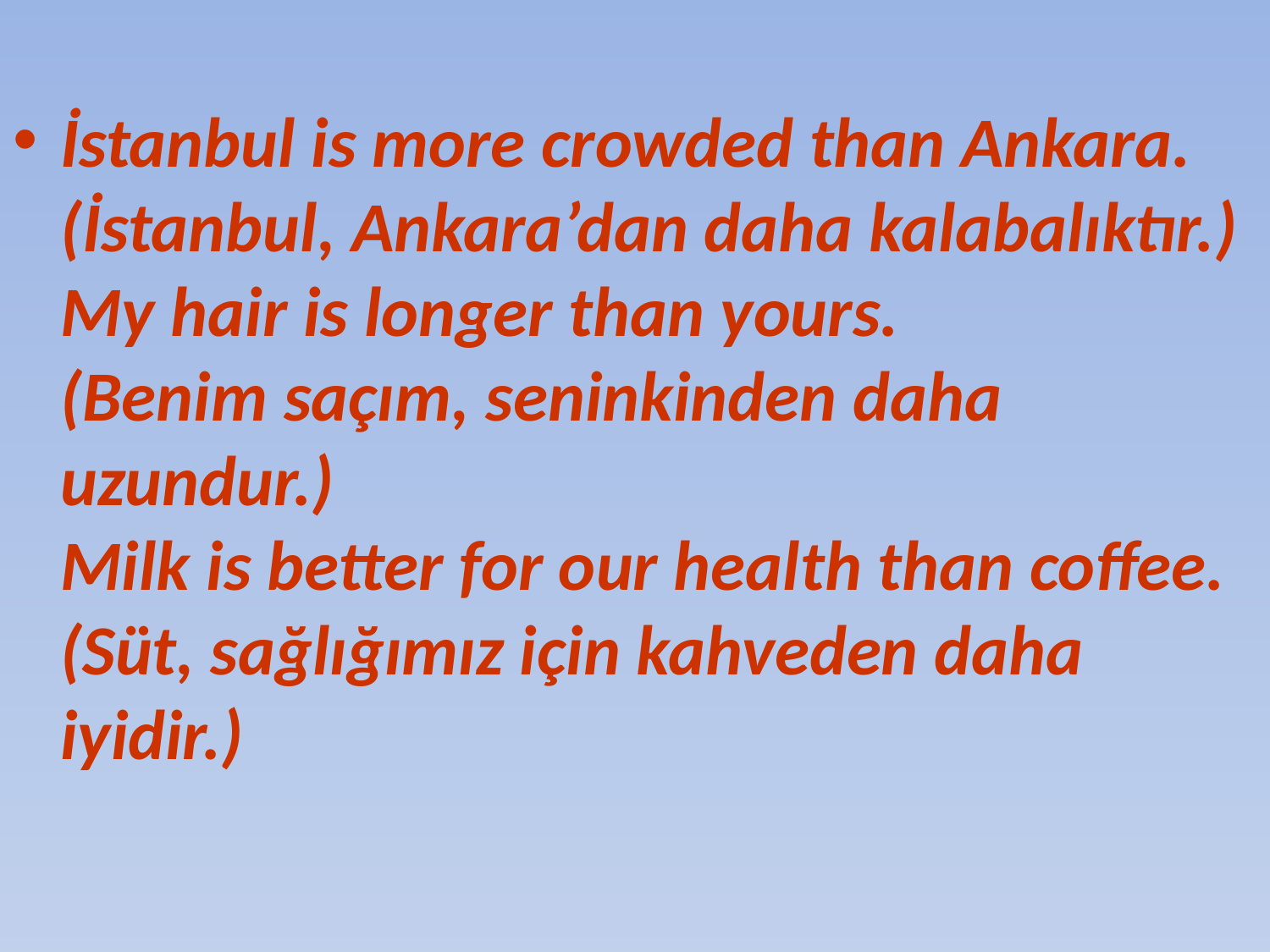

İstanbul is more crowded than Ankara.
(İstanbul, Ankara’dan daha kalabalıktır.)
My hair is longer than yours.
(Benim saçım, seninkinden daha uzundur.)
Milk is better for our health than coffee.
(Süt, sağlığımız için kahveden daha iyidir.)